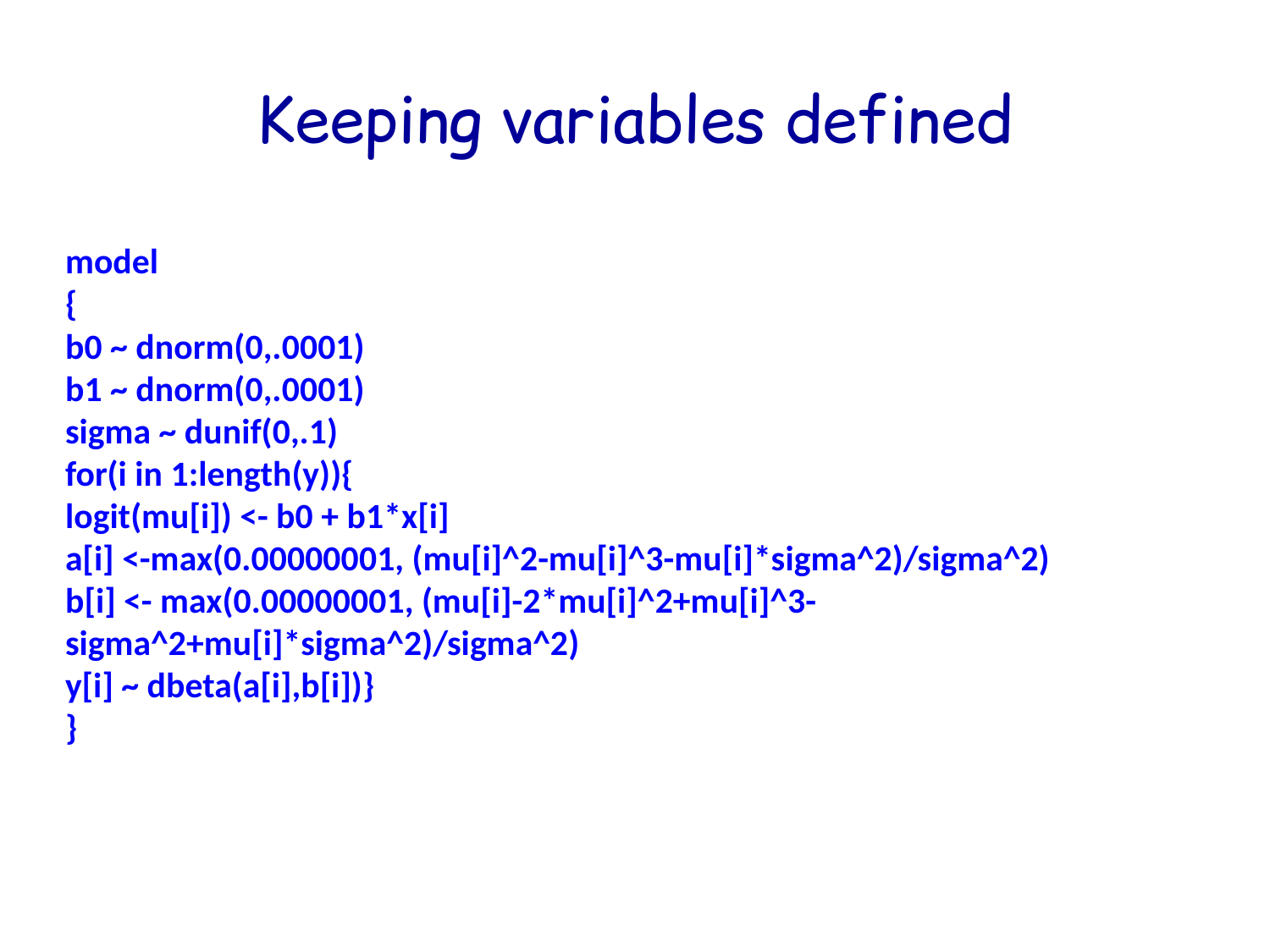

# Keeping variables defined
model
{
b0 ~ dnorm(0,.0001)
b1 ~ dnorm(0,.0001)
sigma ~ dunif(0,.1)
for(i in 1:length(y)){
logit(mu[i]) <- b0 + b1*x[i]
a[i] <-max(0.00000001, (mu[i]^2-mu[i]^3-mu[i]*sigma^2)/sigma^2)
b[i] <- max(0.00000001, (mu[i]-2*mu[i]^2+mu[i]^3-	sigma^2+mu[i]*sigma^2)/sigma^2)
y[i] ~ dbeta(a[i],b[i])}
}